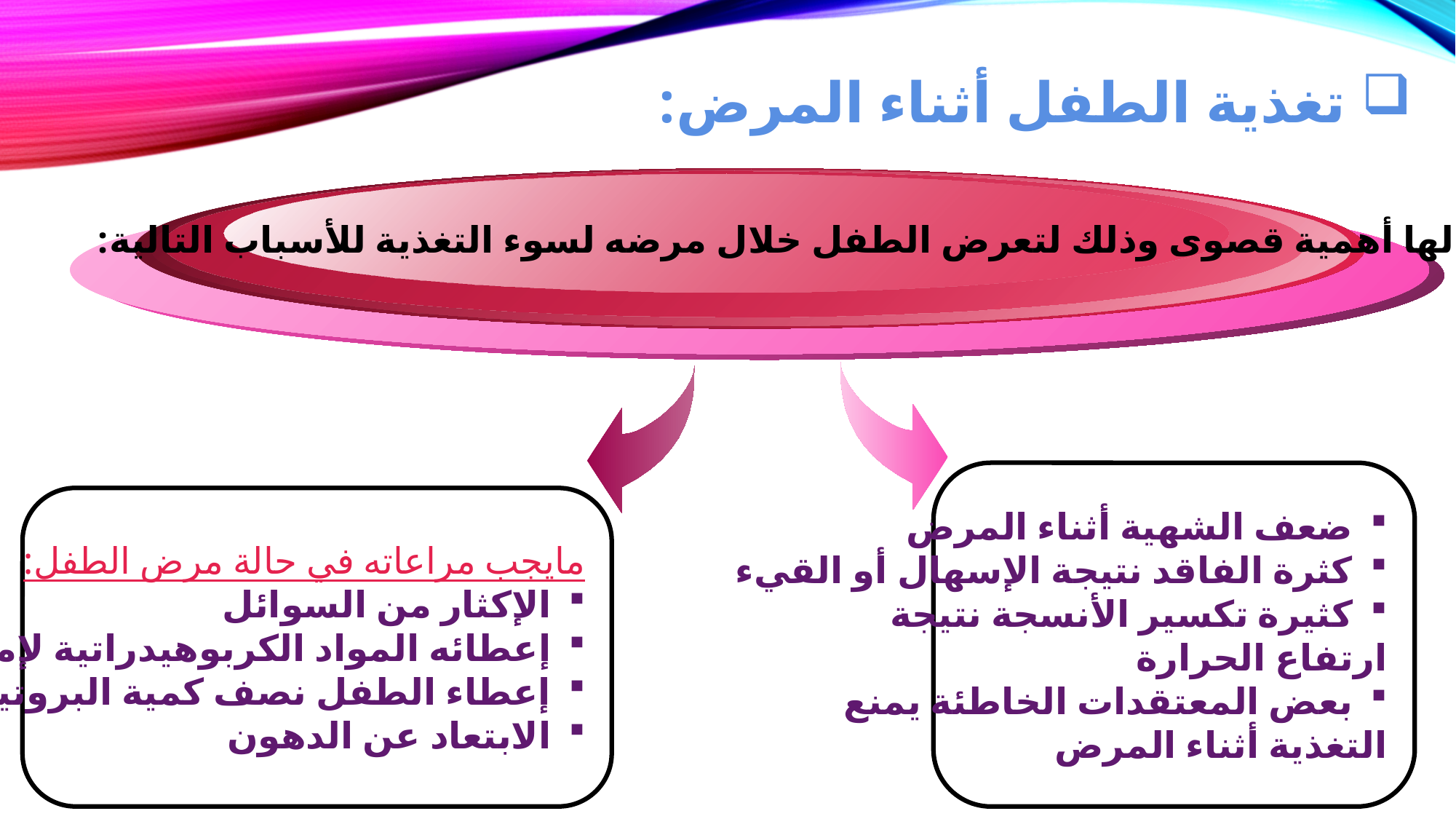

تغذية الطفل أثناء المرض:

لها أهمية قصوى وذلك لتعرض الطفل خلال مرضه لسوء التغذية للأسباب التالية:

ضعف الشهية أثناء المرض
كثرة الفاقد نتيجة الإسهال أو القيء
كثيرة تكسير الأنسجة نتيجة
ارتفاع الحرارة
بعض المعتقدات الخاطئة يمنع
التغذية أثناء المرض
مايجب مراعاته في حالة مرض الطفل:
الإكثار من السوائل
إعطائه المواد الكربوهيدراتية لإمداده بالطاقة
إعطاء الطفل نصف كمية البروتين المعتادة
الابتعاد عن الدهون